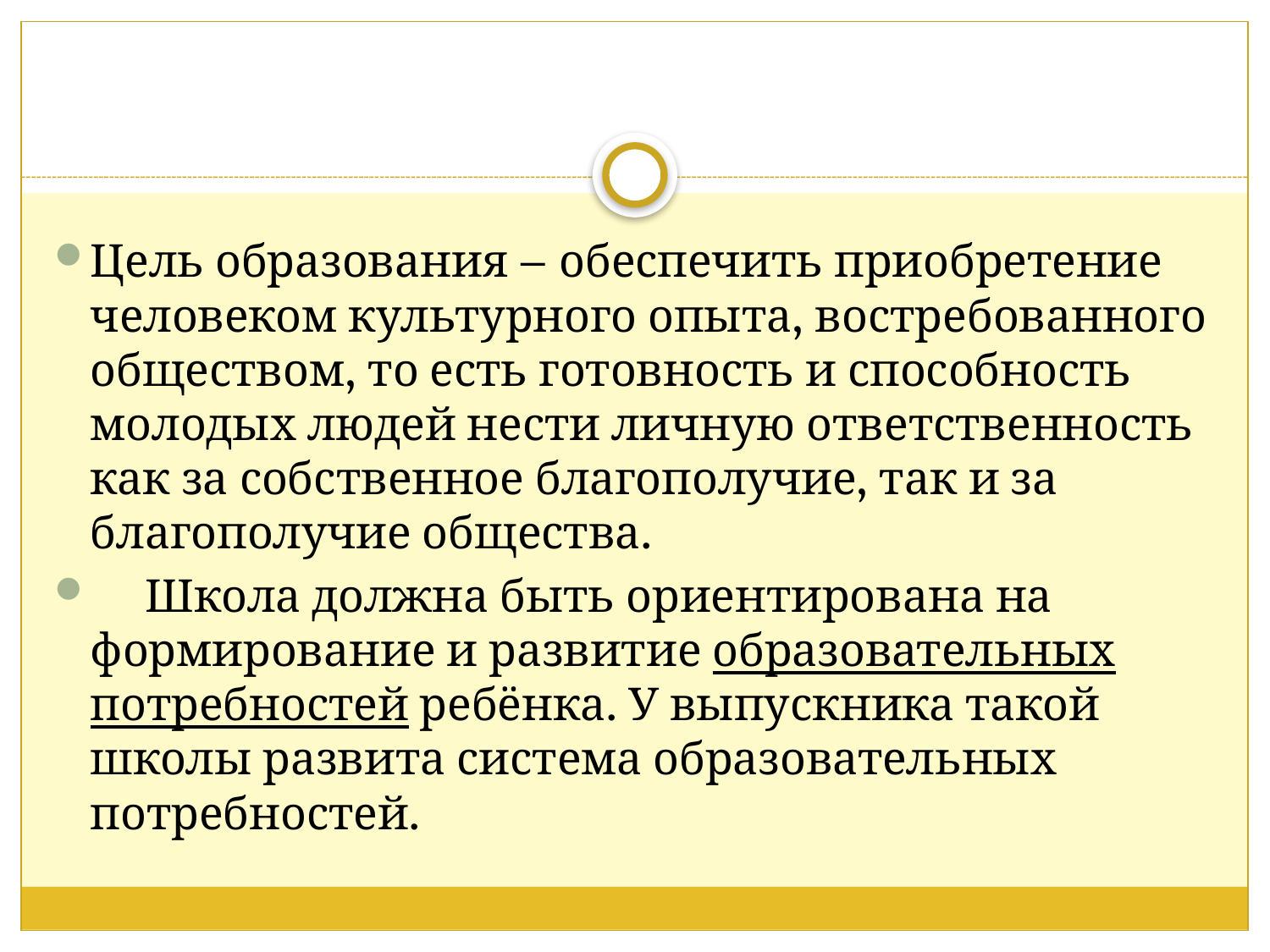

#
Цель образования – обеспечить приобретение человеком культурного опыта, востребованного обществом, то есть готовность и способность молодых людей нести личную ответственность как за собственное благополучие, так и за благополучие общества.
     Школа должна быть ориентирована на формирование и развитие образовательных потребностей ребёнка. У выпускника такой школы развита система образовательных потребностей.